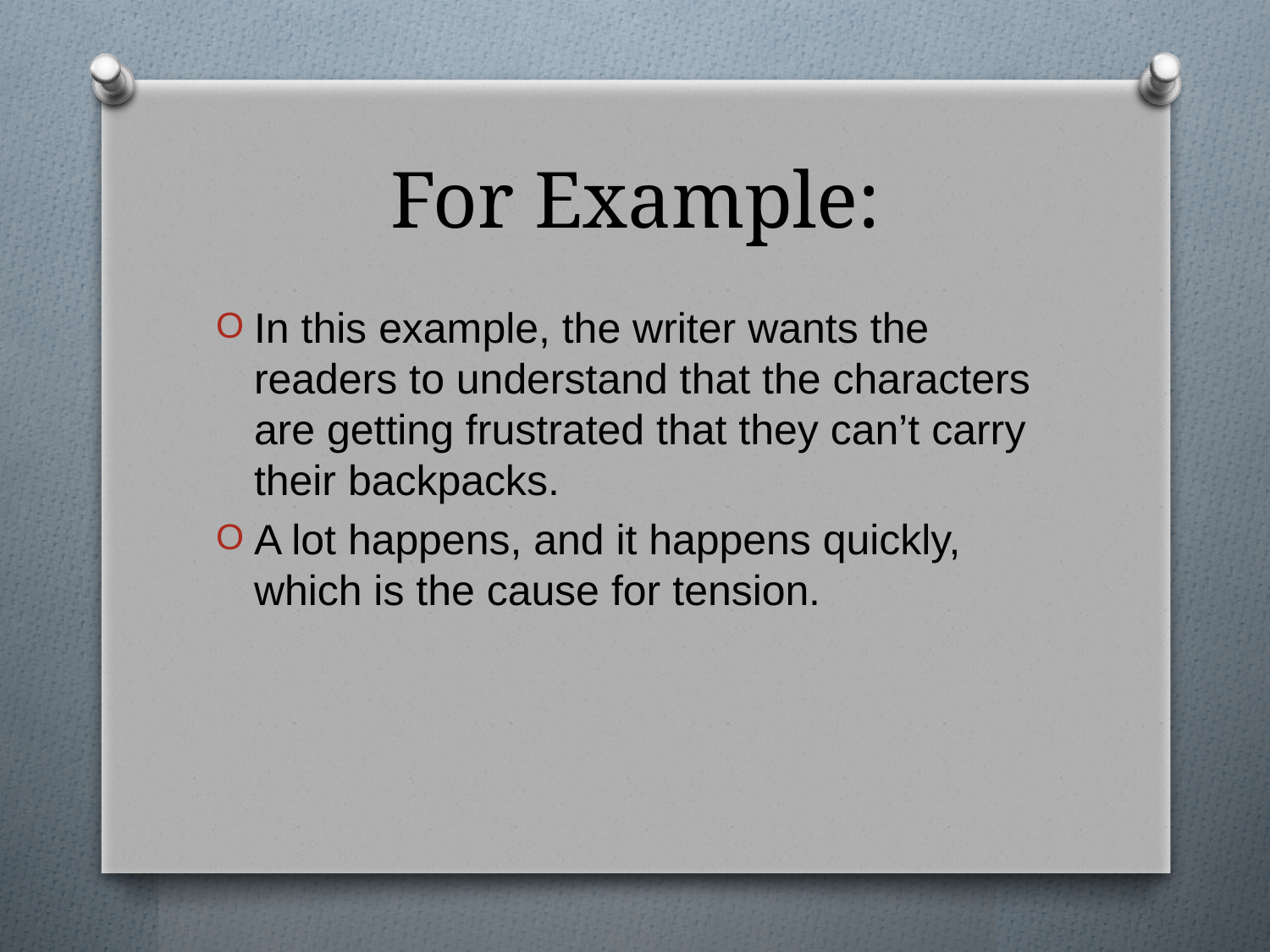

# For Example:
In this example, the writer wants the readers to understand that the characters are getting frustrated that they can’t carry their backpacks.
A lot happens, and it happens quickly, which is the cause for tension.